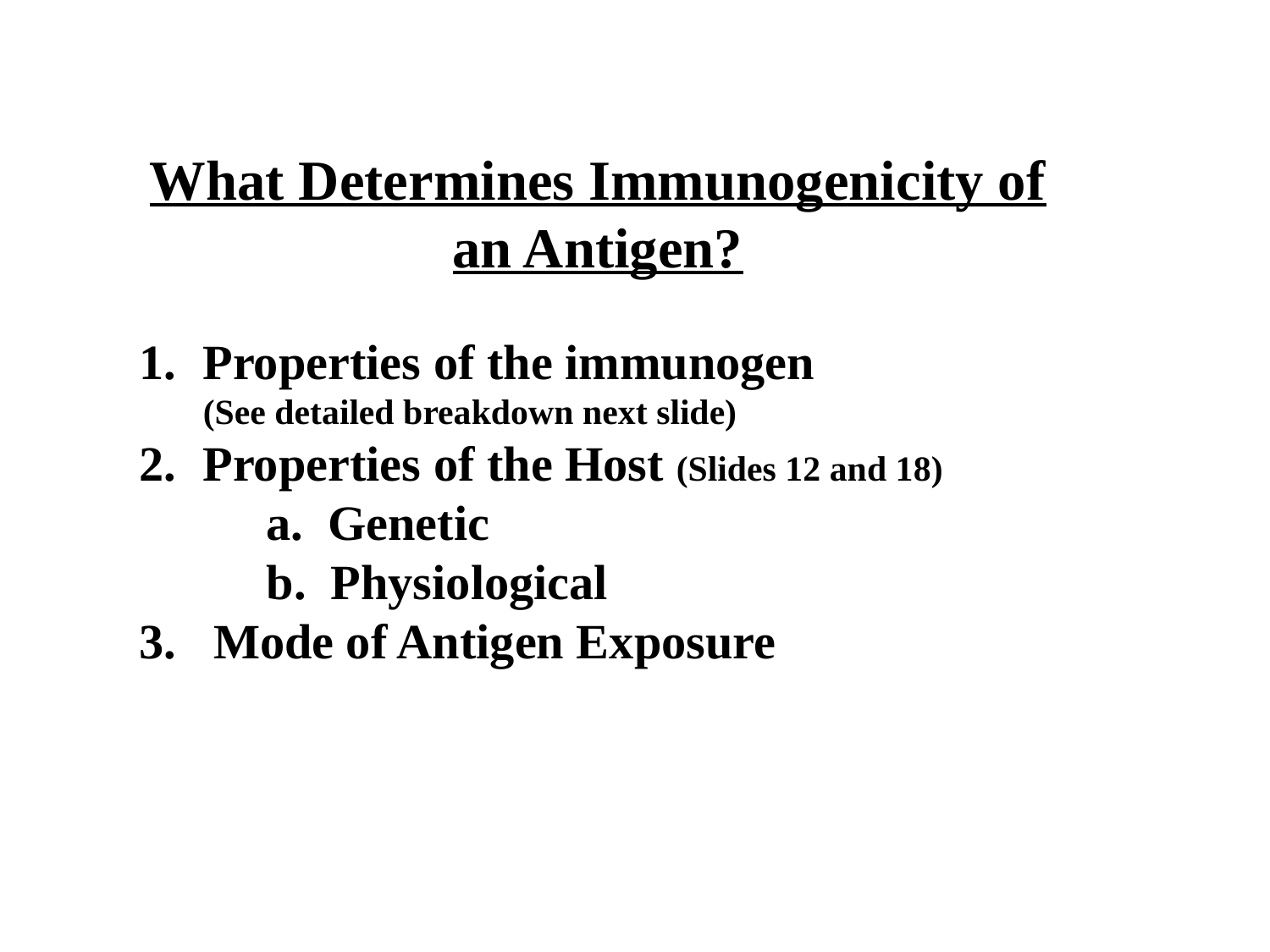

What Determines Immunogenicity of an Antigen?

Properties of the immunogen
(See detailed breakdown next slide)
Properties of the Host (Slides 12 and 18)
	a.  Genetic
	b.  Physiological
3.   Mode of Antigen Exposure